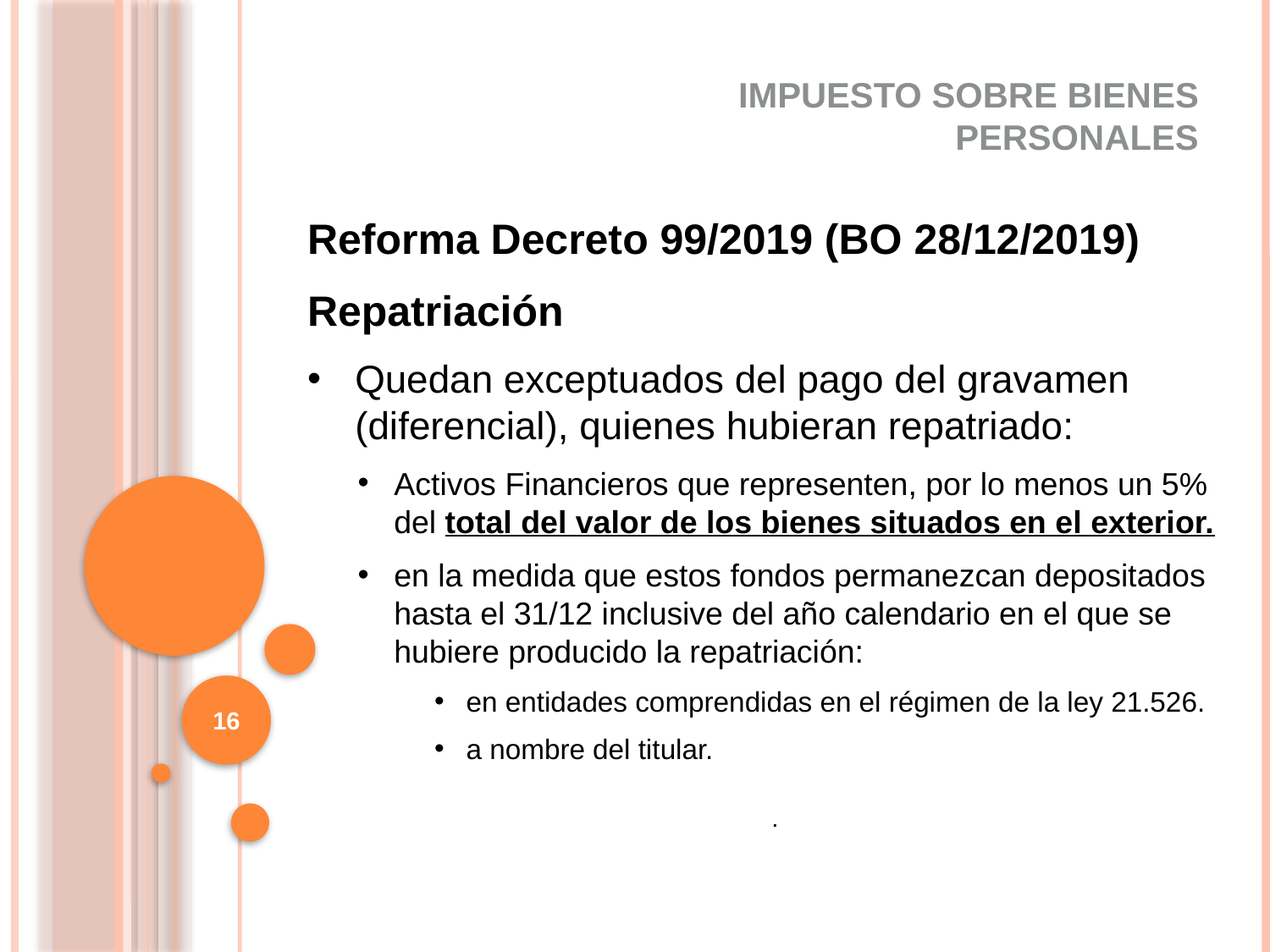

IMPUESTO SOBRE BIENES PERSONALES
Reforma Decreto 99/2019 (BO 28/12/2019)
Repatriación
Quedan exceptuados del pago del gravamen (diferencial), quienes hubieran repatriado:
Activos Financieros que representen, por lo menos un 5% del total del valor de los bienes situados en el exterior.
en la medida que estos fondos permanezcan depositados hasta el 31/12 inclusive del año calendario en el que se hubiere producido la repatriación:
en entidades comprendidas en el régimen de la ley 21.526.
a nombre del titular.

16
.